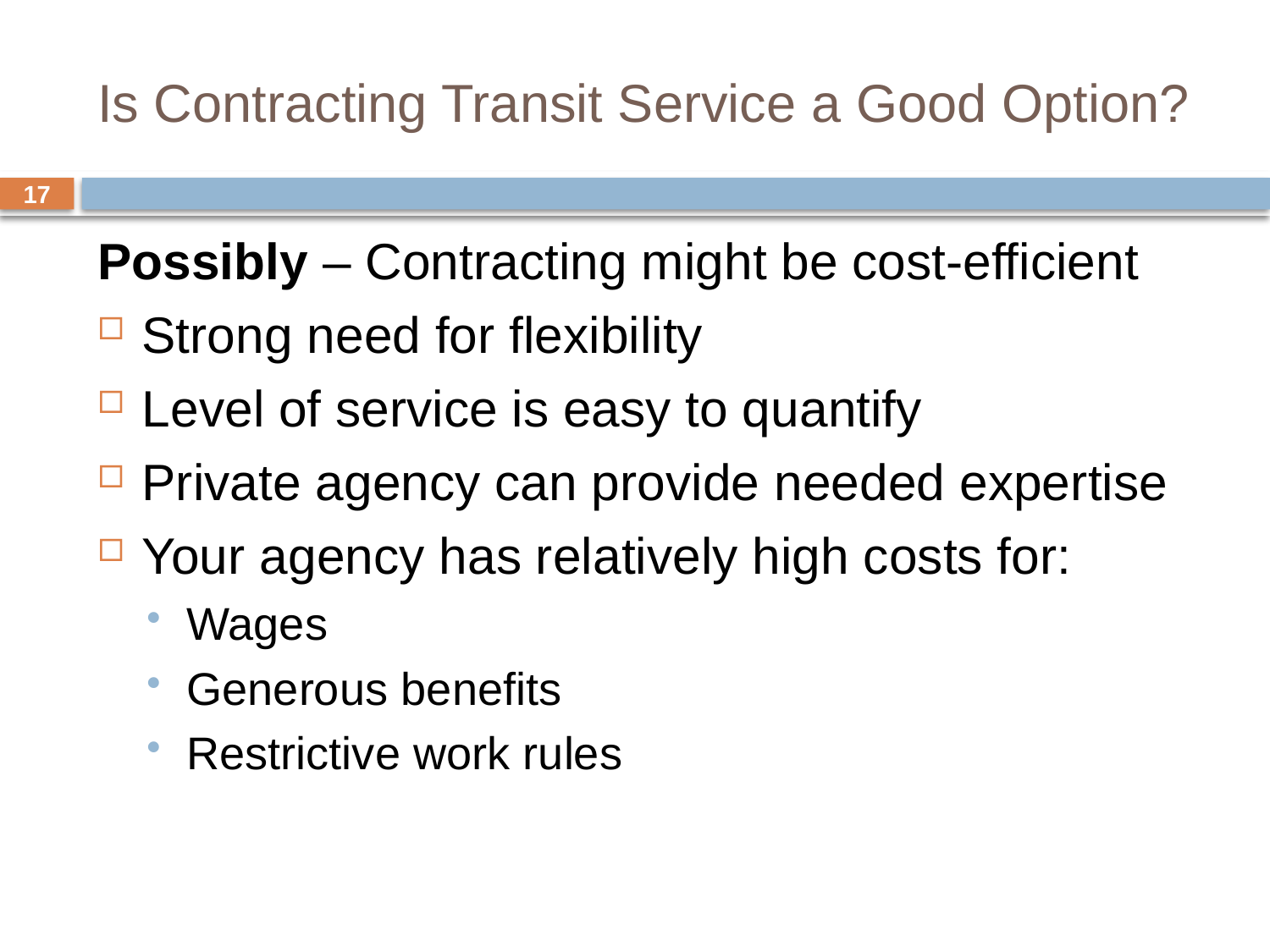

# Is Contracting Transit Service a Good Option?
17
Possibly – Contracting might be cost-efficient
Strong need for flexibility
Level of service is easy to quantify
Private agency can provide needed expertise
Your agency has relatively high costs for:
Wages
Generous benefits
Restrictive work rules